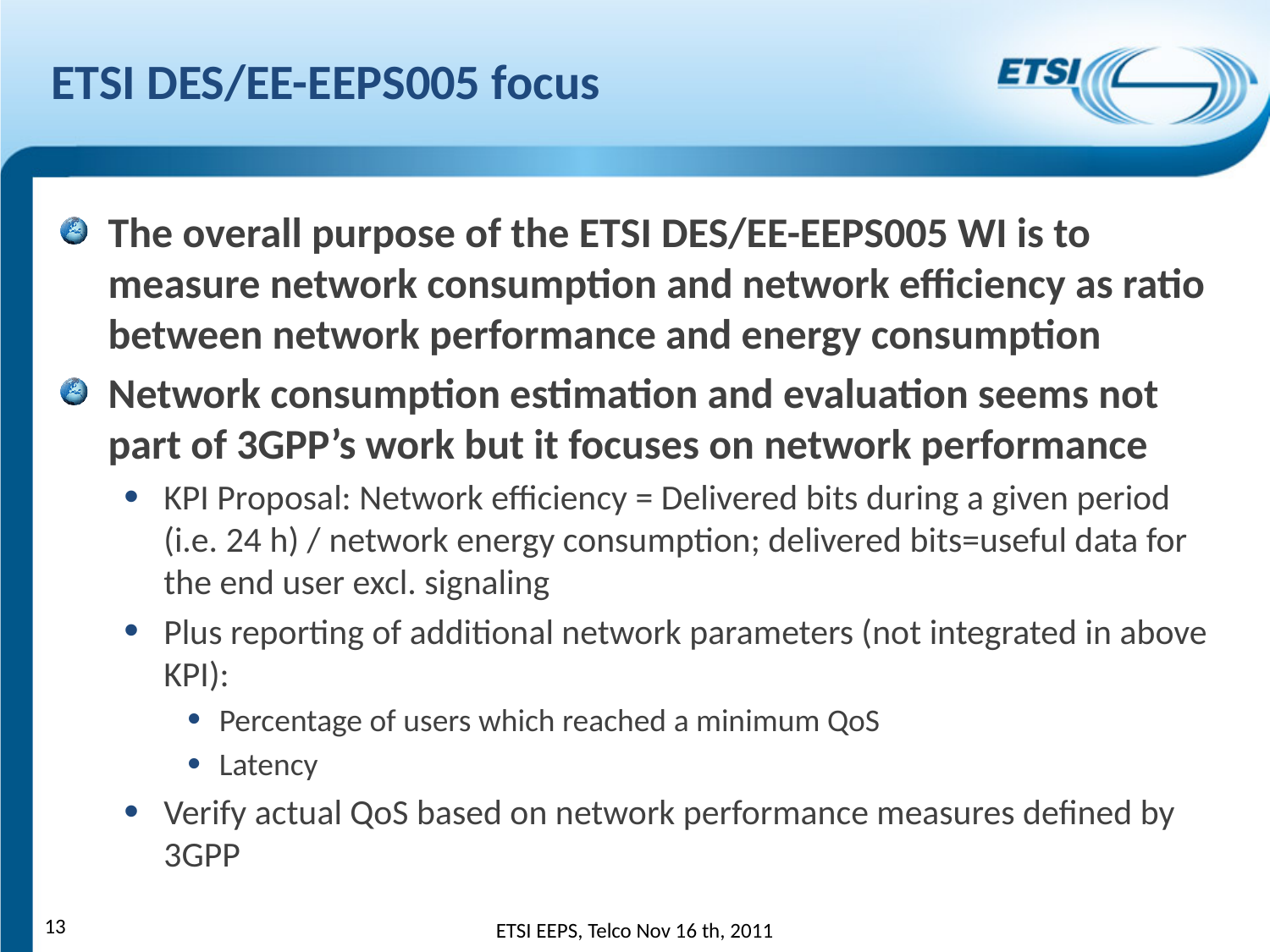

# ETSI DES/EE-EEPS005 focus
The overall purpose of the ETSI DES/EE-EEPS005 WI is to measure network consumption and network efficiency as ratio between network performance and energy consumption
Network consumption estimation and evaluation seems not part of 3GPP’s work but it focuses on network performance
KPI Proposal: Network efficiency = Delivered bits during a given period (i.e. 24 h) / network energy consumption; delivered bits=useful data for the end user excl. signaling
Plus reporting of additional network parameters (not integrated in above KPI):
Percentage of users which reached a minimum QoS
Latency
Verify actual QoS based on network performance measures defined by 3GPP

13
ETSI EEPS, Telco Nov 16 th, 2011